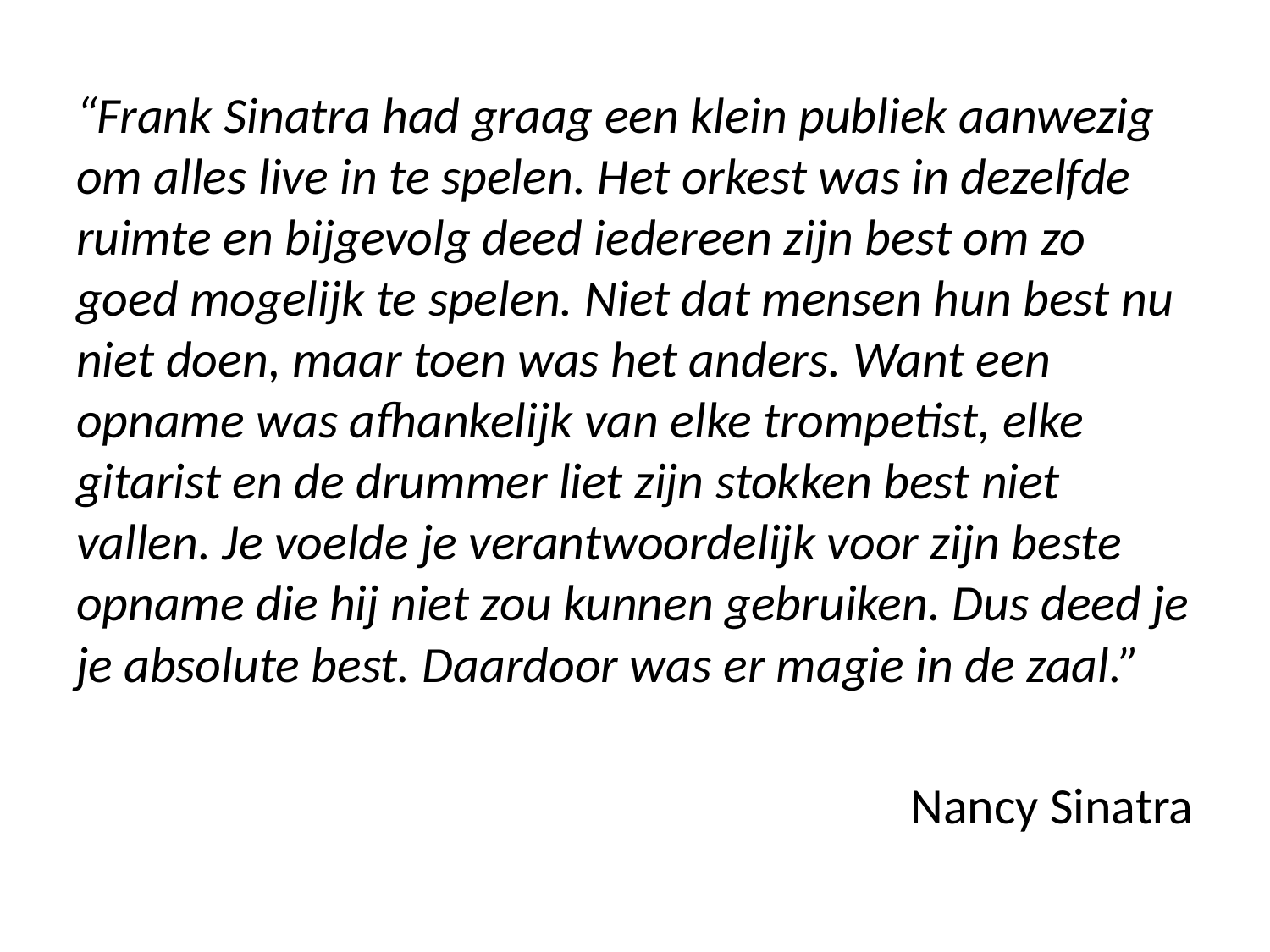

“Frank Sinatra had graag een klein publiek aanwezig om alles live in te spelen. Het orkest was in dezelfde ruimte en bijgevolg deed iedereen zijn best om zo goed mogelijk te spelen. Niet dat mensen hun best nu niet doen, maar toen was het anders. Want een opname was afhankelijk van elke trompetist, elke gitarist en de drummer liet zijn stokken best niet vallen. Je voelde je verantwoordelijk voor zijn beste opname die hij niet zou kunnen gebruiken. Dus deed je je absolute best. Daardoor was er magie in de zaal.”

Nancy Sinatra